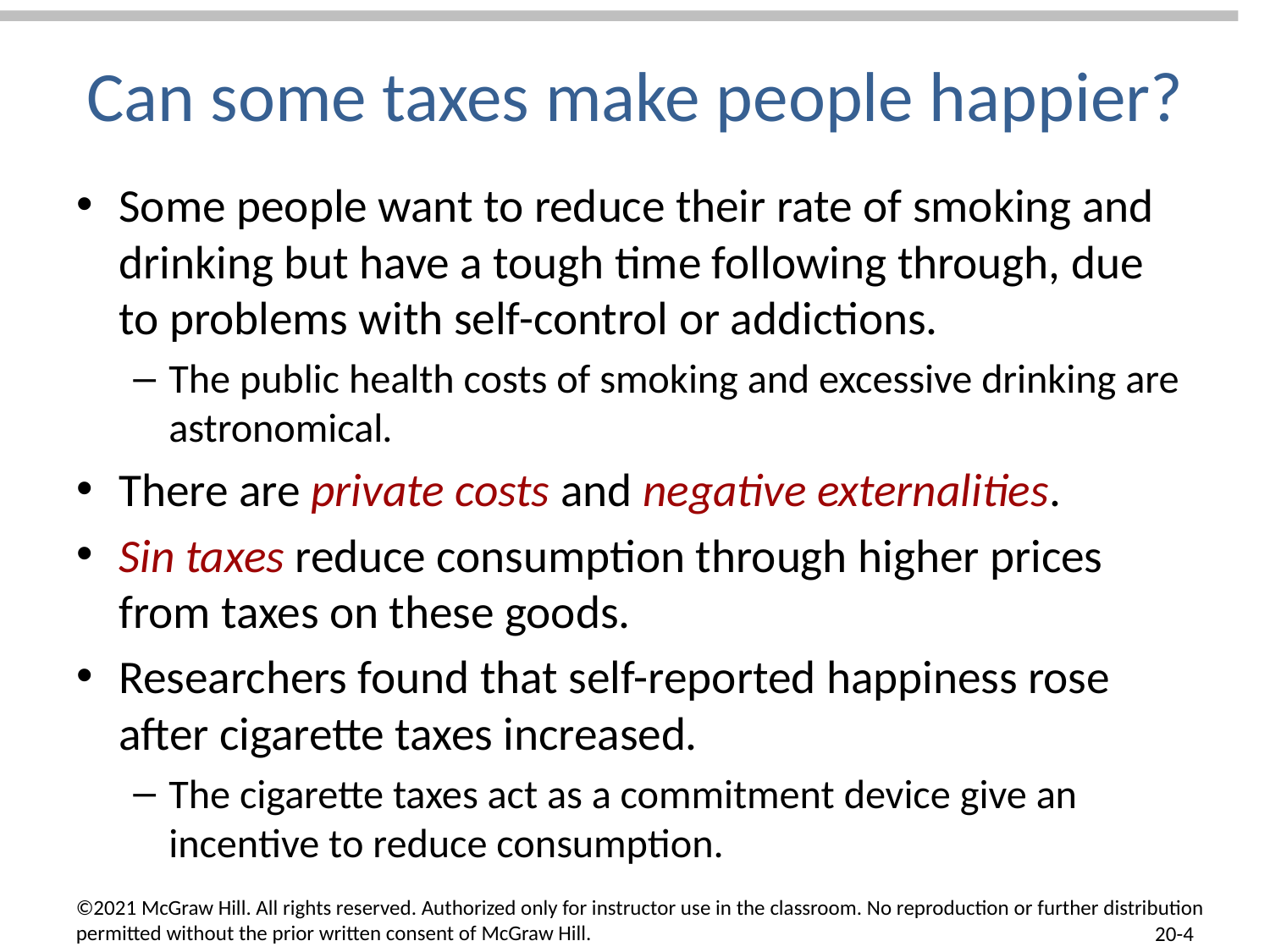

# Can some taxes make people happier?
Some people want to reduce their rate of smoking and drinking but have a tough time following through, due to problems with self-control or addictions.
The public health costs of smoking and excessive drinking are astronomical.
There are private costs and negative externalities.
Sin taxes reduce consumption through higher prices from taxes on these goods.
Researchers found that self-reported happiness rose after cigarette taxes increased.
The cigarette taxes act as a commitment device give an incentive to reduce consumption.